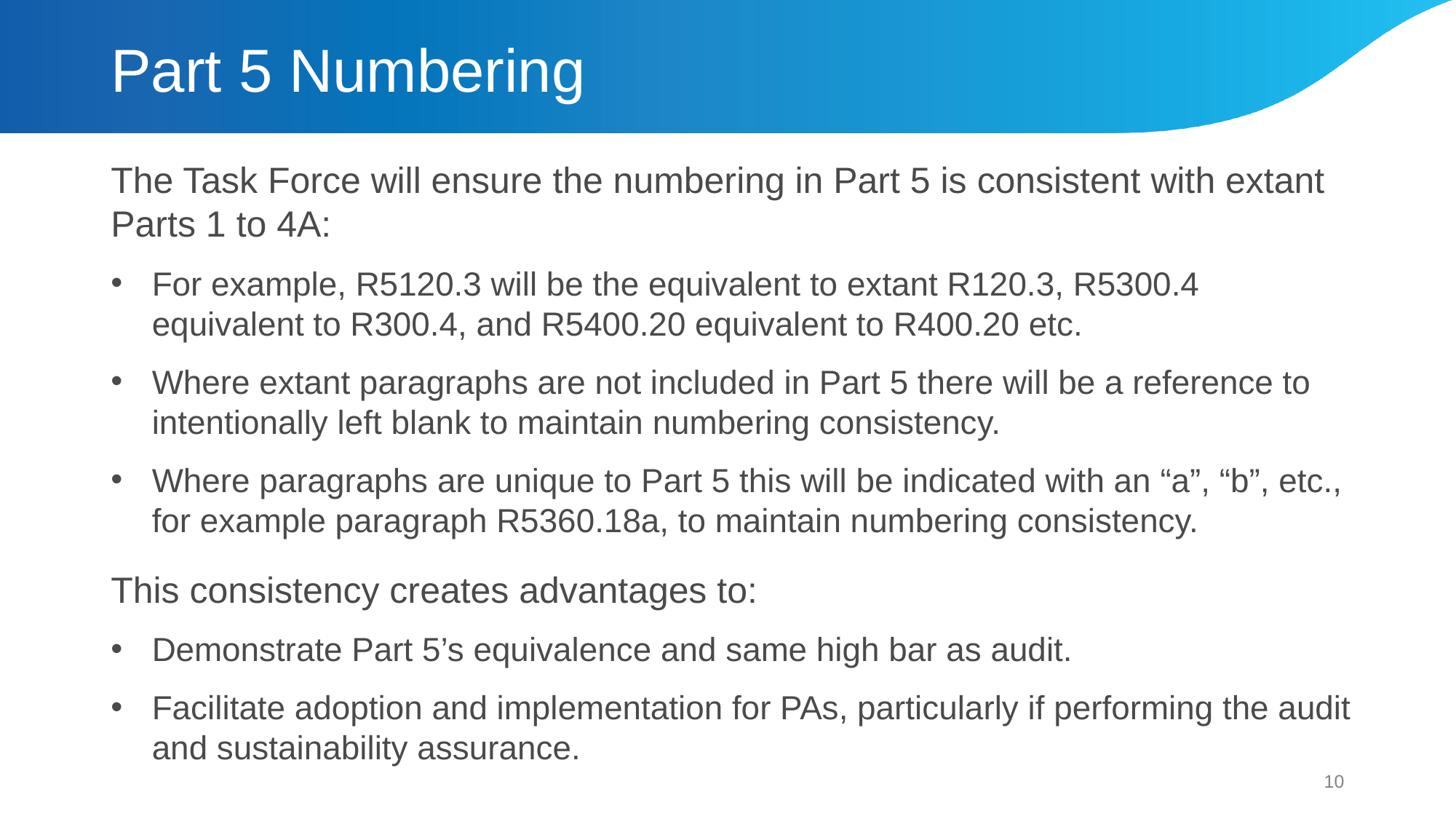

# Part 5 Numbering
The Task Force will ensure the numbering in Part 5 is consistent with extant Parts 1 to 4A:
For example, R5120.3 will be the equivalent to extant R120.3, R5300.4 equivalent to R300.4, and R5400.20 equivalent to R400.20 etc.
Where extant paragraphs are not included in Part 5 there will be a reference to intentionally left blank to maintain numbering consistency.
Where paragraphs are unique to Part 5 this will be indicated with an “a”, “b”, etc., for example paragraph R5360.18a, to maintain numbering consistency.
This consistency creates advantages to:
Demonstrate Part 5’s equivalence and same high bar as audit.
Facilitate adoption and implementation for PAs, particularly if performing the audit and sustainability assurance.

10